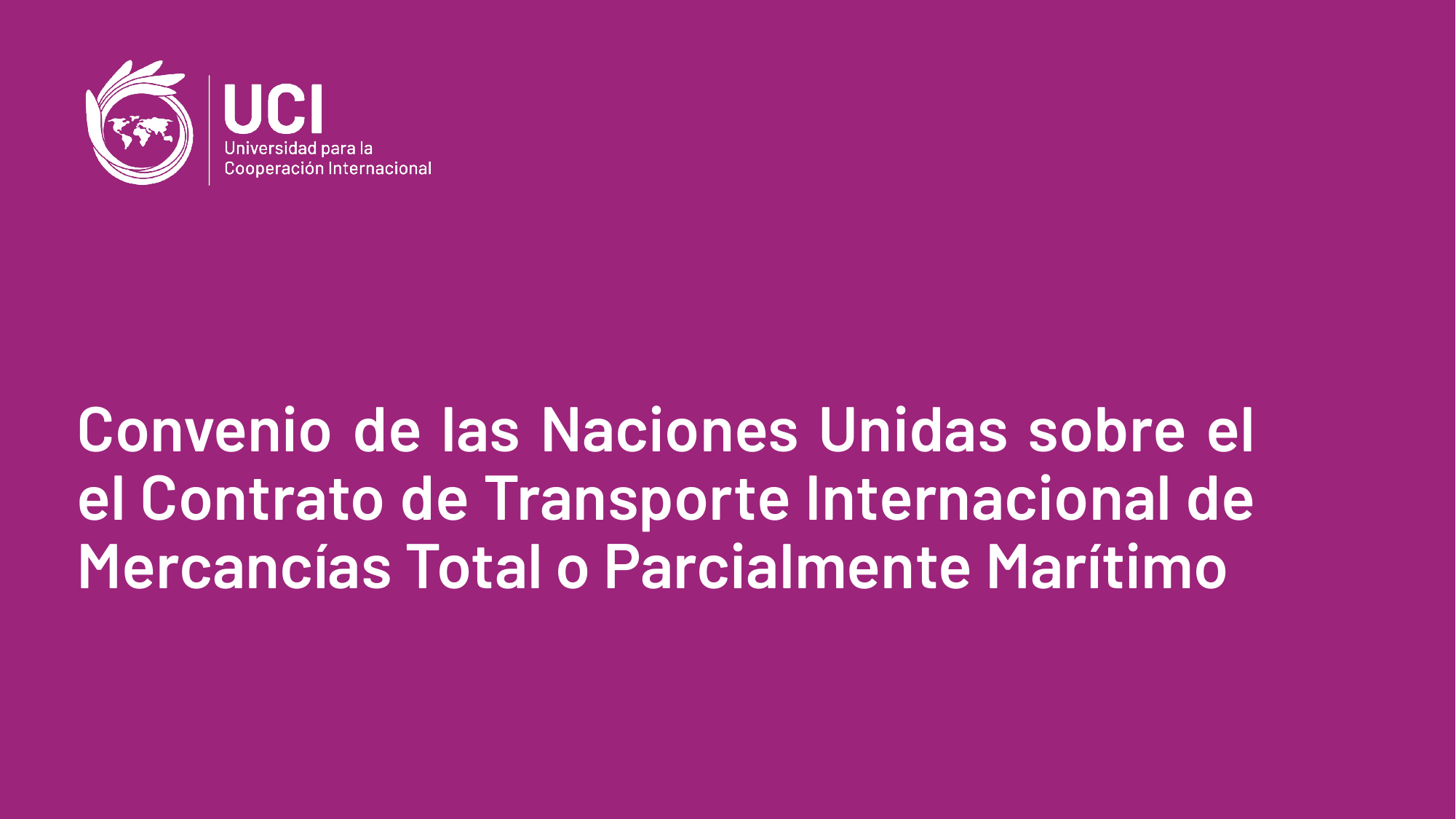

# Convenio de las Naciones Unidas sobre el el Contrato de Transporte Internacional de Mercancías Total o Parcialmente Marítimo